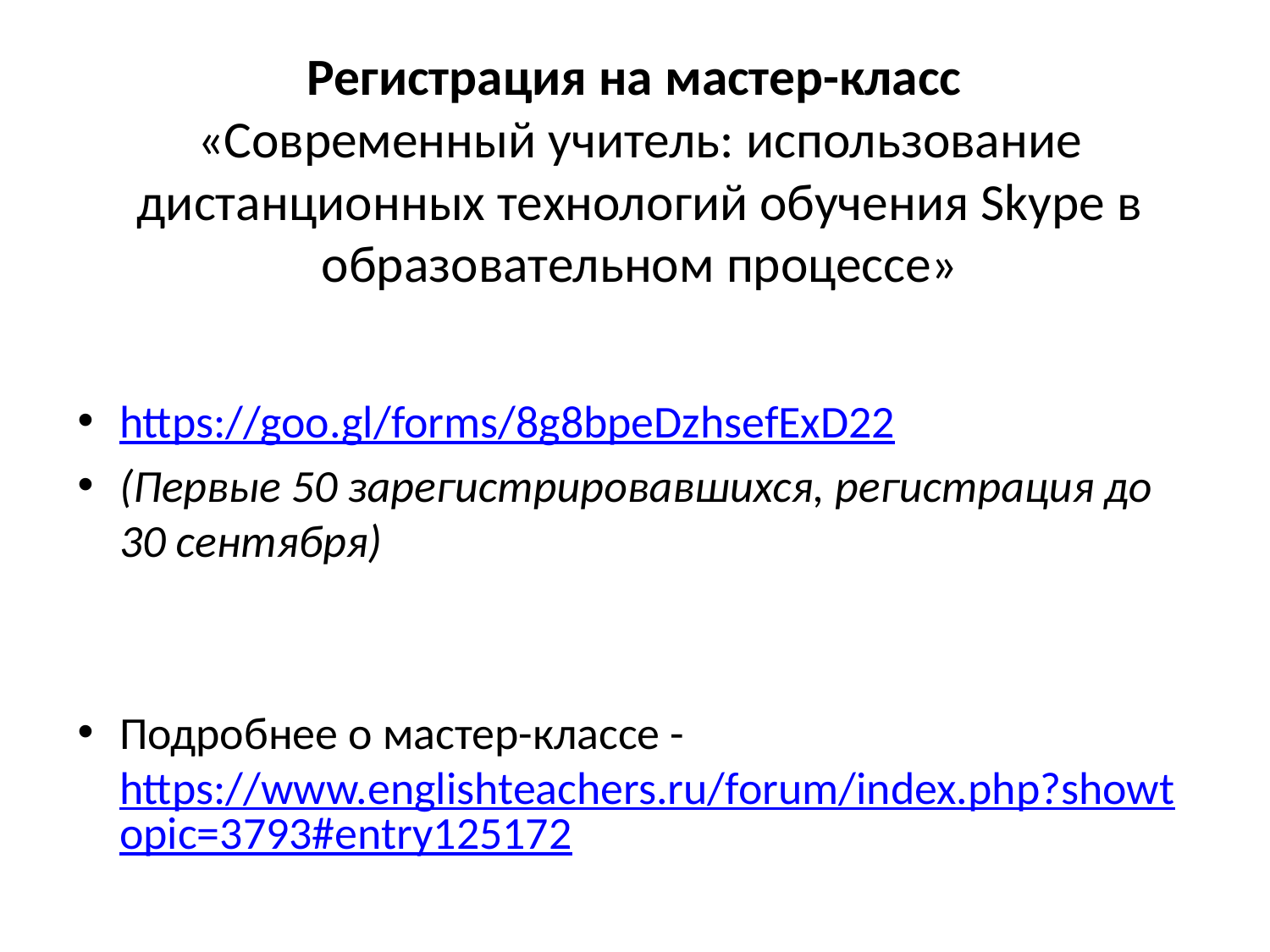

# Регистрация на мастер-класс «Современный учитель: использование дистанционных технологий обучения Skype в образовательном процессе»
https://goo.gl/forms/8g8bpeDzhsefExD22
(Первые 50 зарегистрировавшихся, регистрация до 30 сентября)

Подробнее о мастер-классе - https://www.englishteachers.ru/forum/index.php?showtopic=3793#entry125172